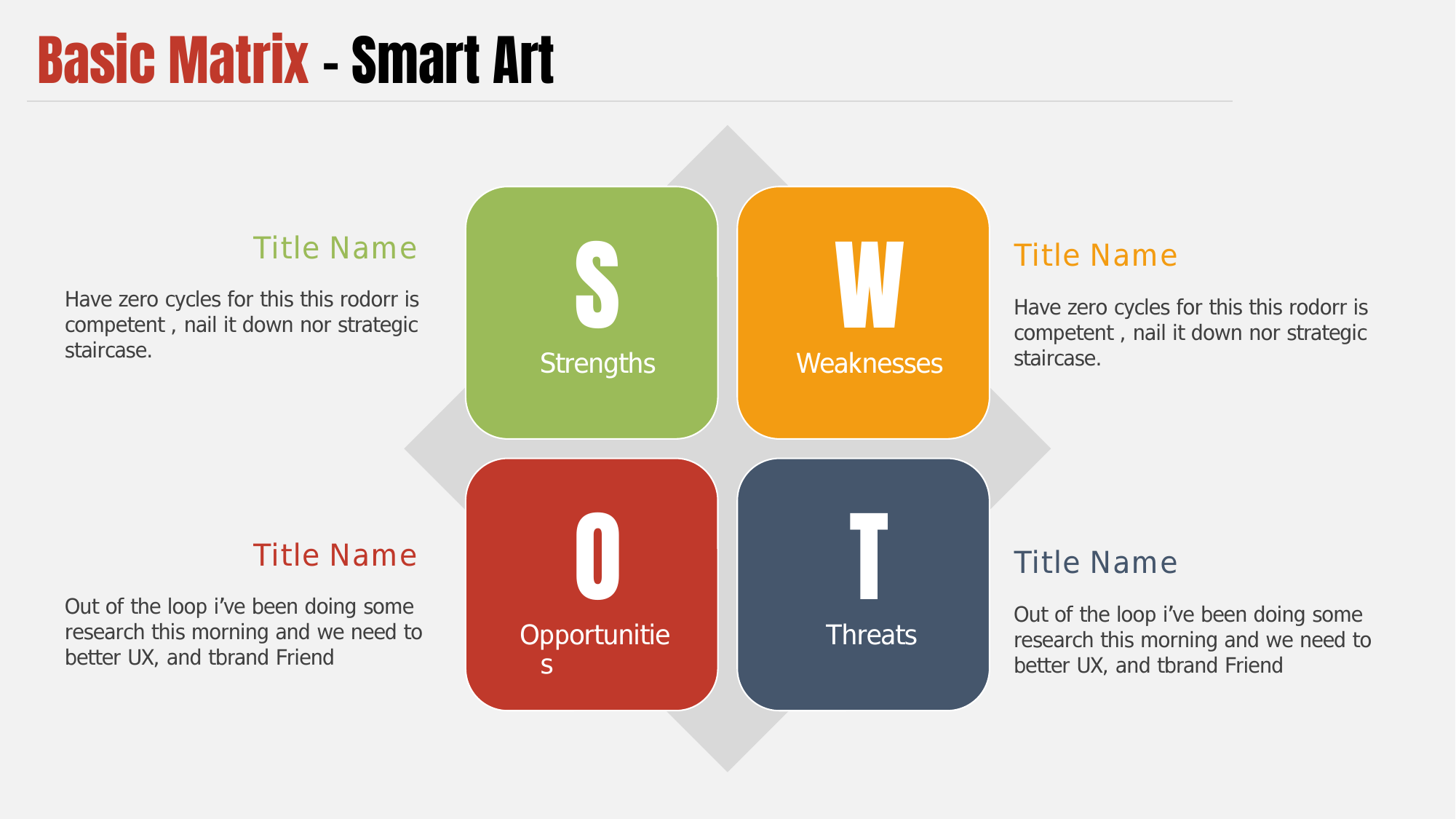

Basic Matrix – Smart Art
S
Strengths
W
Weaknesses
O
Opportunities
T
Threats
Title Name
Title Name
Have zero cycles for this this rodorr is competent , nail it down nor strategic staircase.
Have zero cycles for this this rodorr is competent , nail it down nor strategic staircase.
Title Name
Title Name
Out of the loop i’ve been doing some research this morning and we need to better UX, and tbrand Friend
Out of the loop i’ve been doing some research this morning and we need to better UX, and tbrand Friend